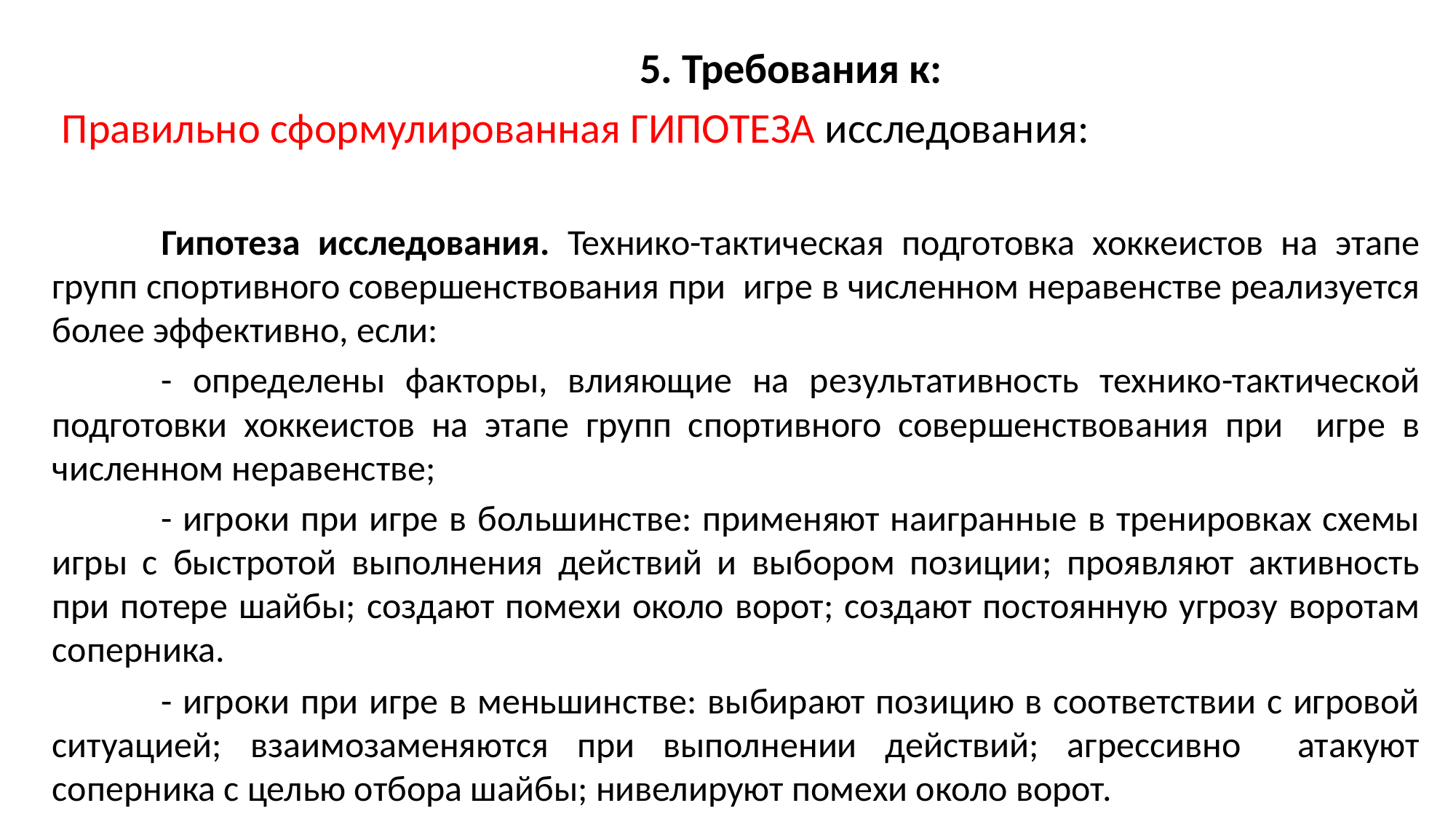

5. Требования к:
 Правильно сформулированная ГИПОТЕЗА исследования:

	Гипотеза исследования. Технико-тактическая подготовка хоккеистов на этапе групп спортивного совершенствования при  игре в численном неравенстве реализуется более эффективно, если:
	- определены факторы, влияющие на результативность технико-тактической подготовки хоккеистов на этапе групп спортивного совершенствования при  игре в численном неравенстве;
	- игроки при игре в большинстве: применяют наигранные в тренировках схемы игры с быстротой выполнения действий и выбором позиции; проявляют активность при потере шайбы; создают помехи около ворот; создают постоянную угрозу воротам соперника.
	- игроки при игре в меньшинстве: выбирают позицию в соответствии с игровой ситуацией; взаимозаменяются при выполнении действий; агрессивно  атакуют соперника с целью отбора шайбы; нивелируют помехи около ворот.

#